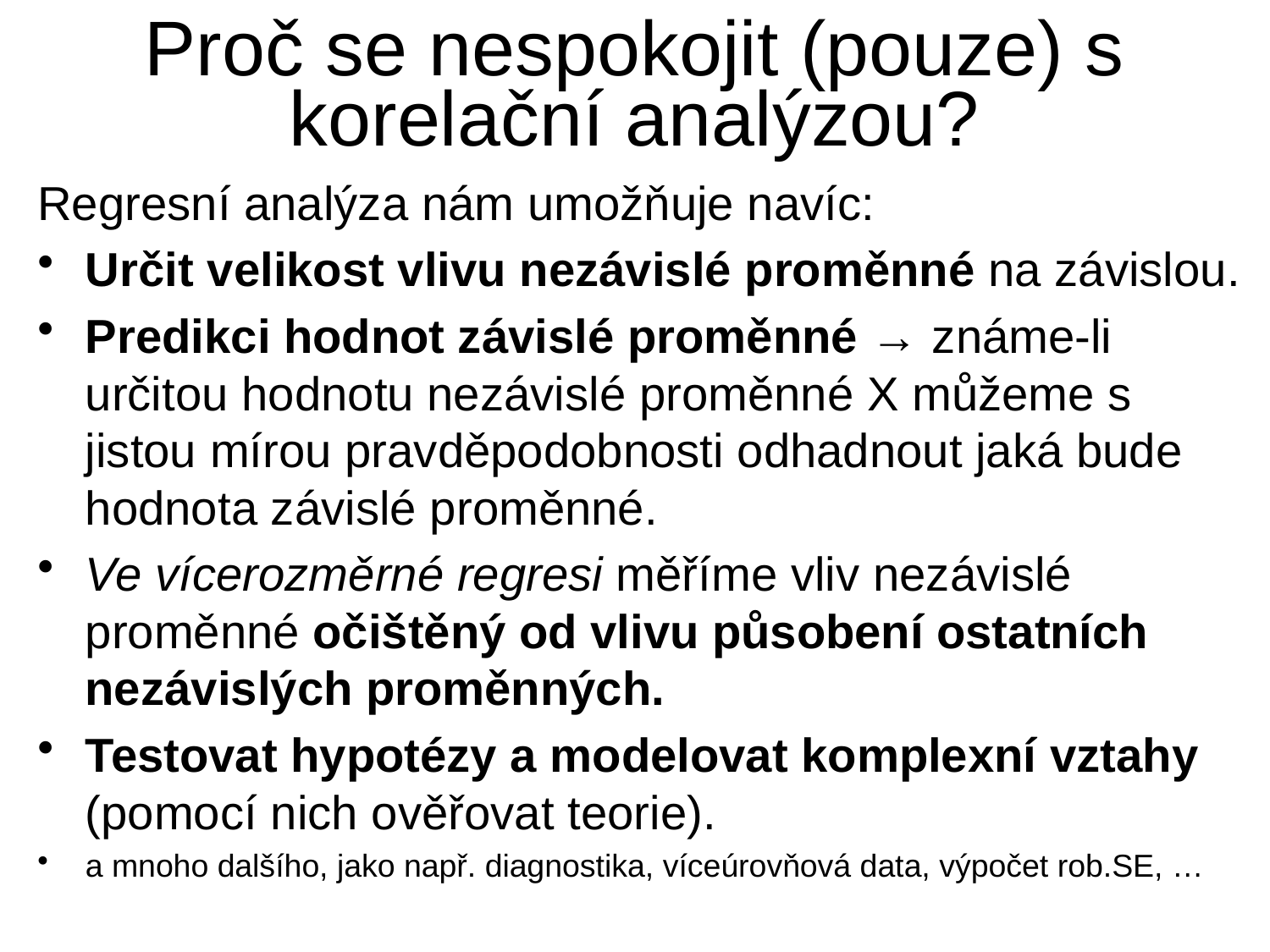

# Proč se nespokojit (pouze) s korelační analýzou?
Regresní analýza nám umožňuje navíc:
Určit velikost vlivu nezávislé proměnné na závislou.
Predikci hodnot závislé proměnné → známe-li určitou hodnotu nezávislé proměnné X můžeme s jistou mírou pravděpodobnosti odhadnout jaká bude hodnota závislé proměnné.
Ve vícerozměrné regresi měříme vliv nezávislé proměnné očištěný od vlivu působení ostatních nezávislých proměnných.
Testovat hypotézy a modelovat komplexní vztahy (pomocí nich ověřovat teorie).
a mnoho dalšího, jako např. diagnostika, víceúrovňová data, výpočet rob.SE, …